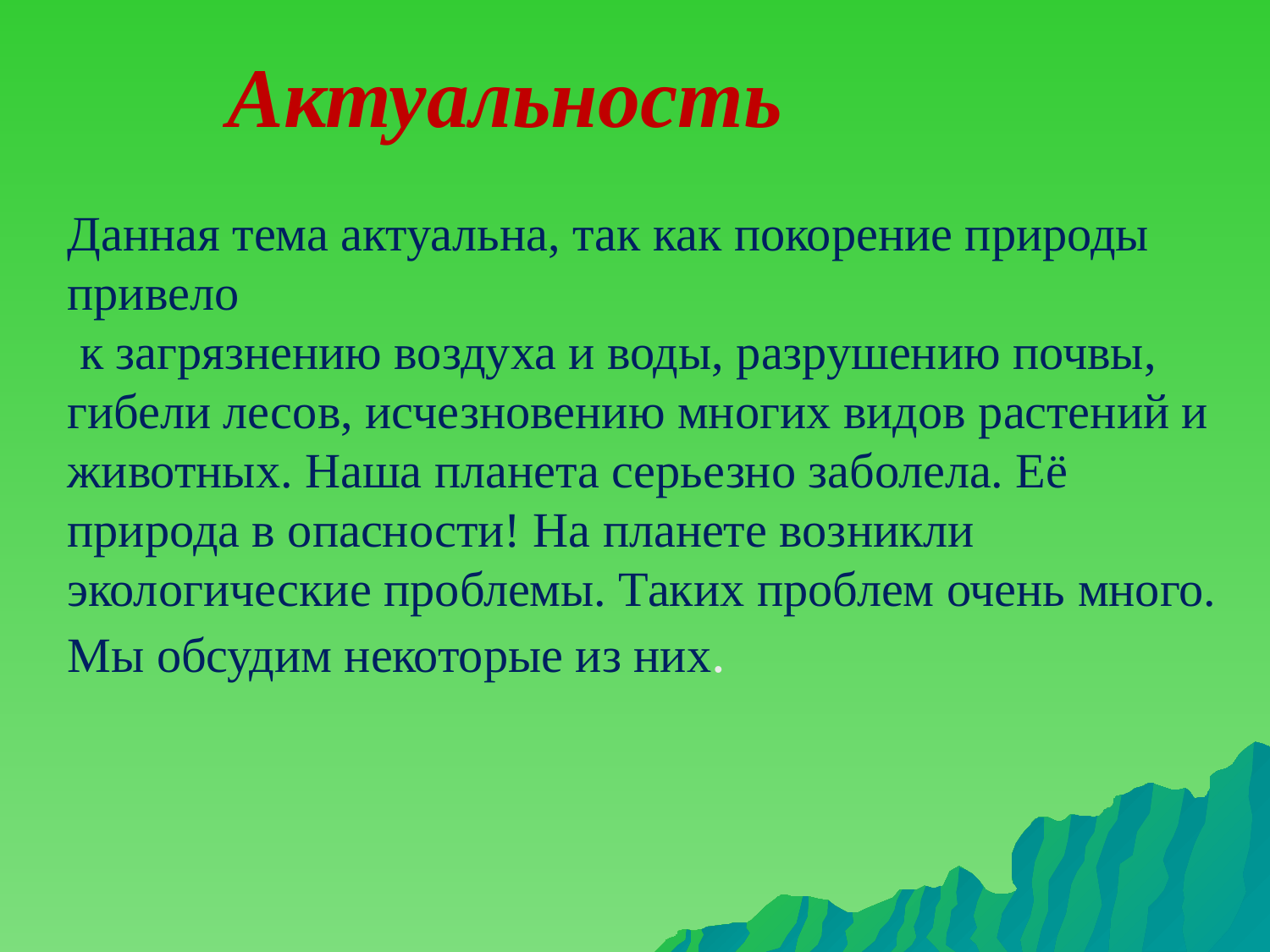

Актуальность

Данная тема актуальна, так как покорение природы привело
 к загрязнению воздуха и воды, разрушению почвы, гибели лесов, исчезновению многих видов растений и животных. Наша планета серьезно заболела. Её природа в опасности! На планете возникли экологические проблемы. Таких проблем очень много. Мы обсудим некоторые из них.